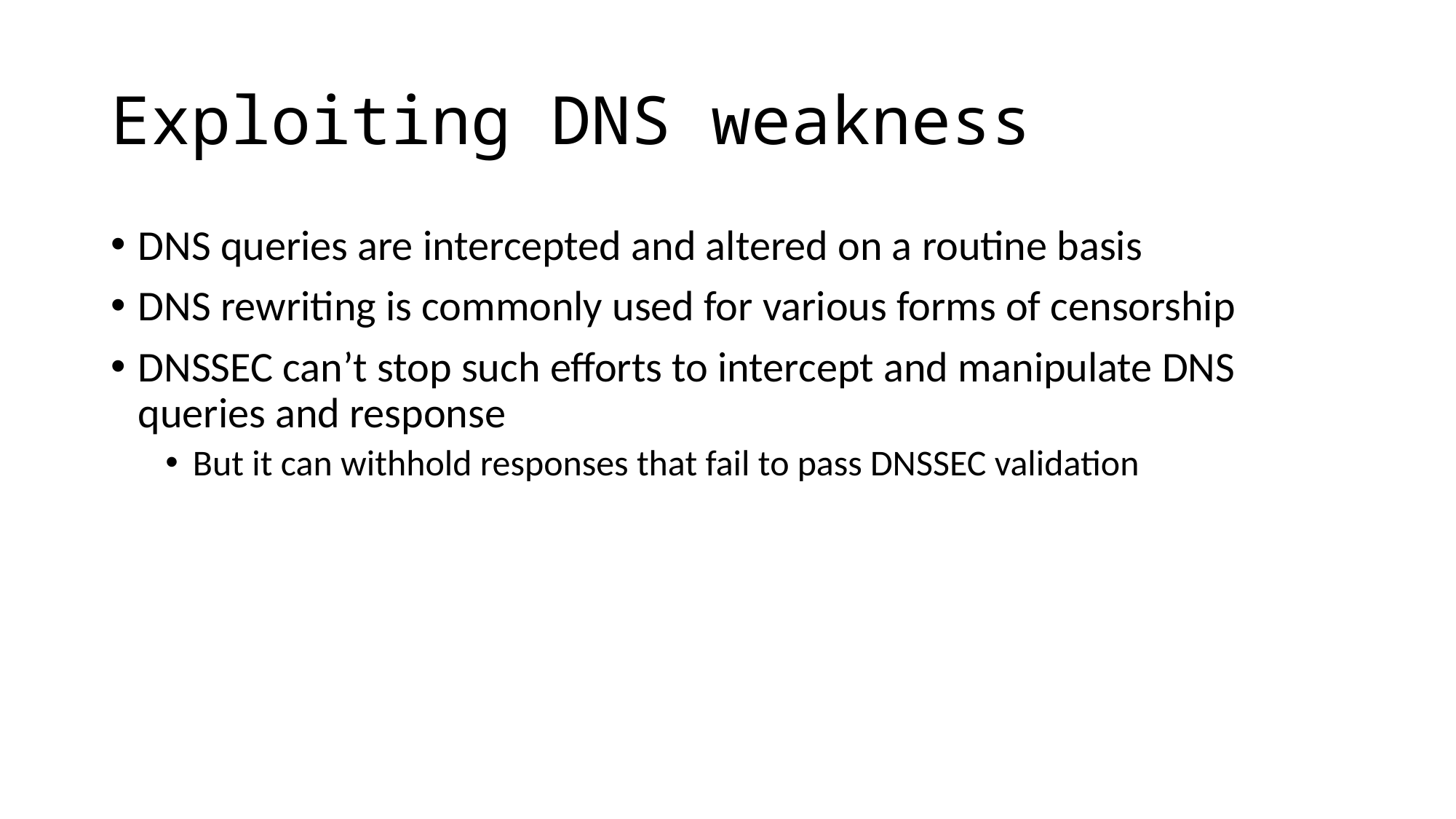

# Exploiting DNS weakness
DNS queries are intercepted and altered on a routine basis
DNS rewriting is commonly used for various forms of censorship
DNSSEC can’t stop such efforts to intercept and manipulate DNS queries and response
But it can withhold responses that fail to pass DNSSEC validation